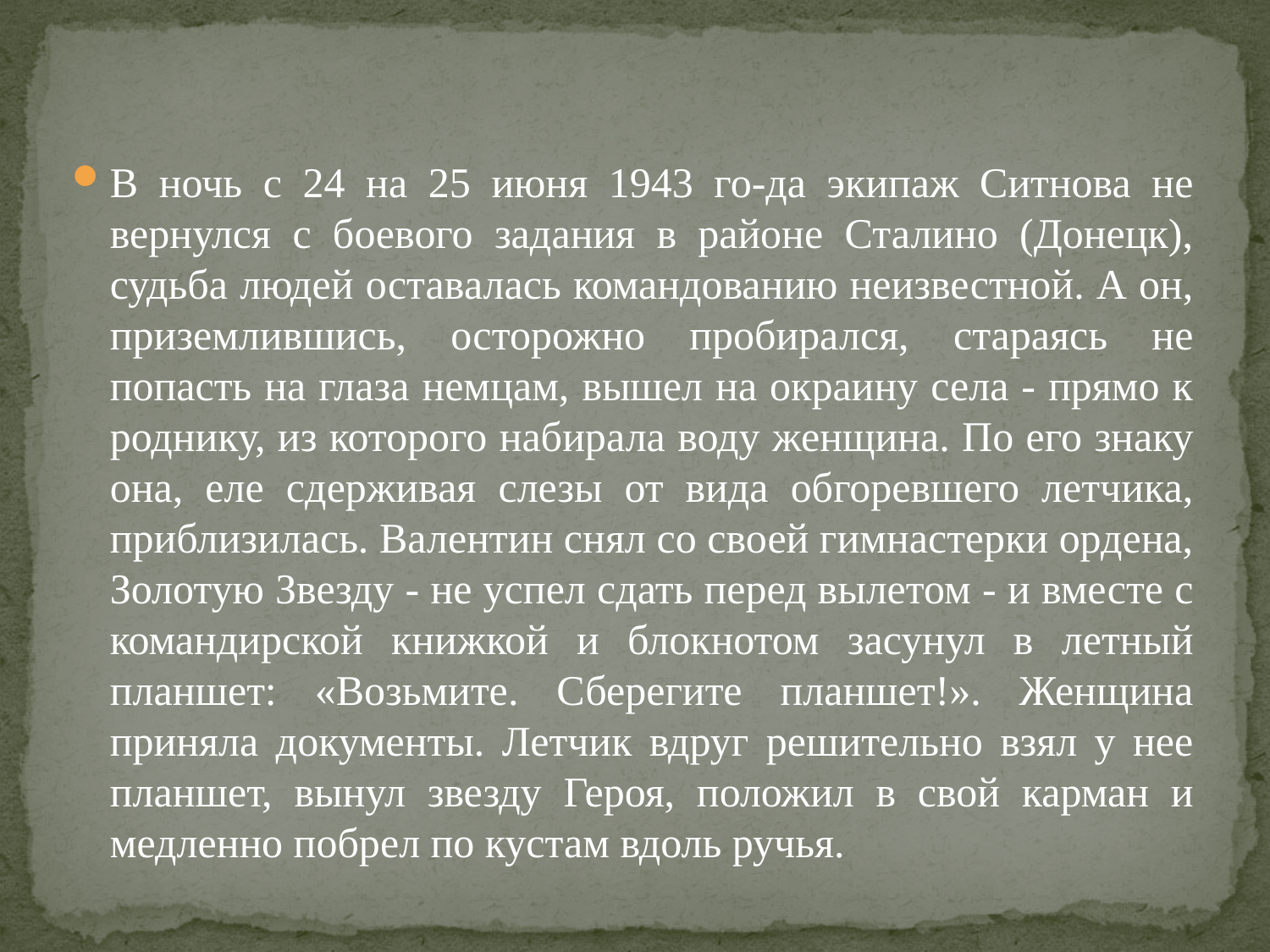

#
В ночь с 24 на 25 июня 1943 го-да экипаж Ситнова не вернулся с боевого задания в районе Сталино (Донецк), судьба людей оставалась командованию неизвестной. А он, приземлившись, осторожно пробирался, стараясь не попасть на глаза немцам, вышел на окраину села - прямо к роднику, из которого набирала воду женщина. По его знаку она, еле сдерживая слезы от вида обгоревшего летчика, приблизилась. Валентин снял со своей гимнастерки ордена, Золотую Звезду - не успел сдать перед вылетом - и вместе с командирской книжкой и блокнотом засунул в летный планшет: «Возьмите. Сберегите планшет!». Женщина приняла документы. Летчик вдруг решительно взял у нее планшет, вынул звезду Героя, положил в свой карман и медленно побрел по кустам вдоль ручья.